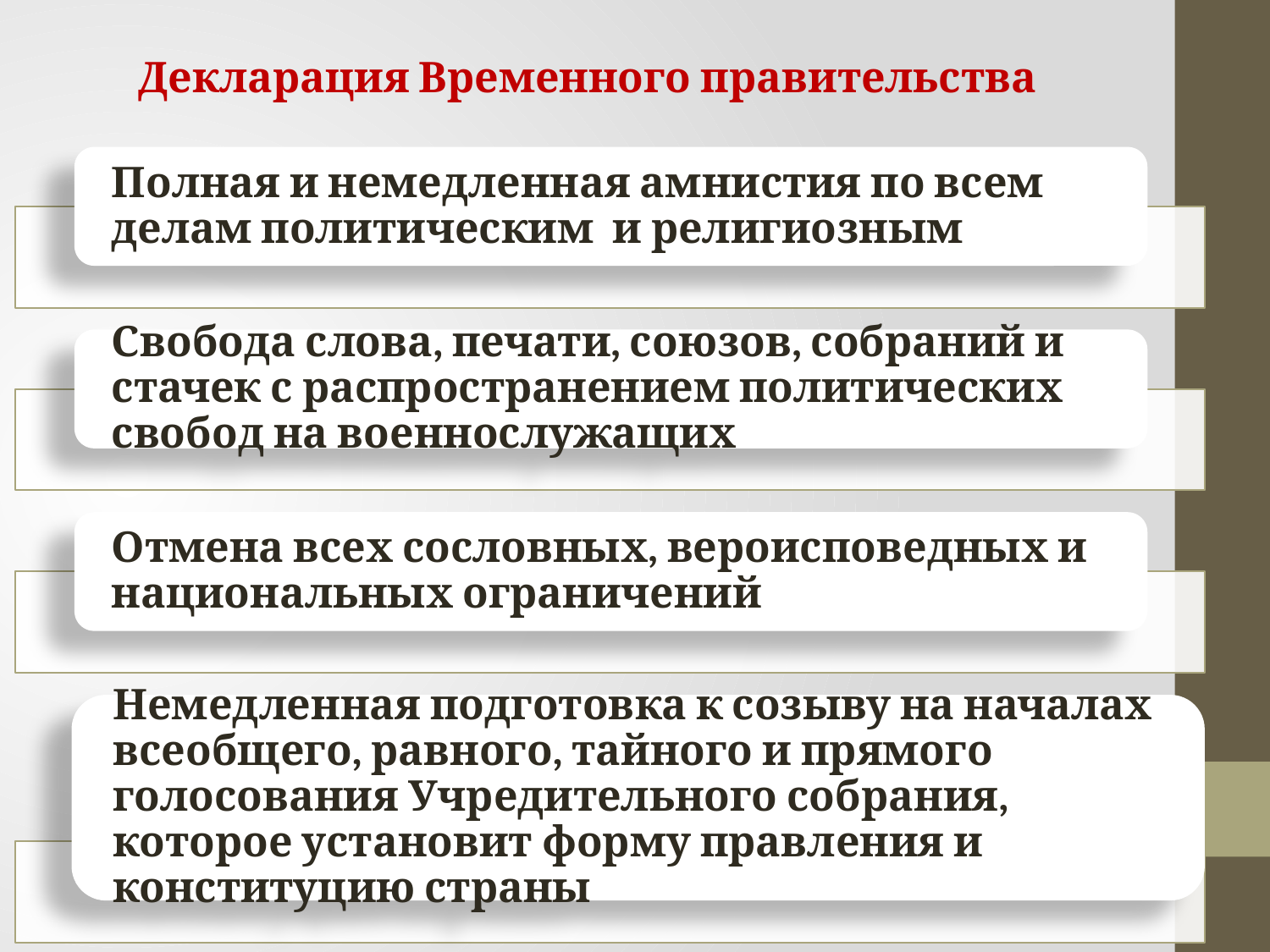

Декларация Временного правительства
Полная и немедленная амнистия по всем делам политическим  и религиозным
Свобода слова, печати, союзов, собраний и стачек с распространением политических свобод на военнослужащих
Отмена всех сословных, вероисповедных и национальных ограничений
Немедленная подготовка к созыву на началах всеобщего, равного, тайного и прямого голосования Учредительного собрания, которое установит форму правления и конституцию страны